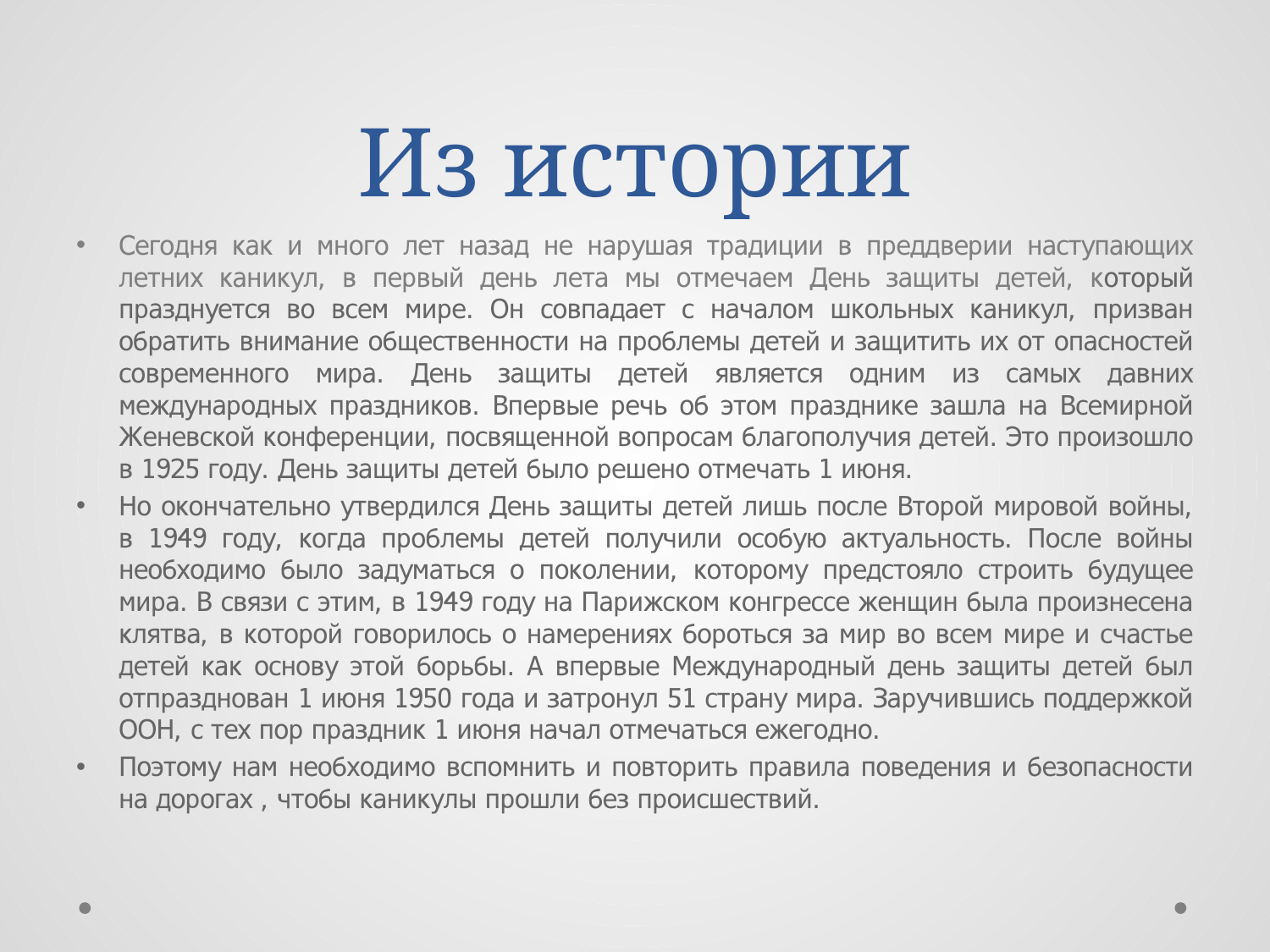

# Из истории
Сегодня как и много лет назад не нарушая традиции в преддверии наступающих летних каникул, в первый день лета мы отмечаем День защиты детей, который празднуется во всем мире. Он совпадает с началом школьных каникул, призван обратить внимание общественности на проблемы детей и защитить их от опасностей современного мира. День защиты детей является одним из самых давних международных праздников. Впервые речь об этом празднике зашла на Всемирной Женевской конференции, посвященной вопросам благополучия детей. Это произошло в 1925 году. День защиты детей было решено отмечать 1 июня.
Но окончательно утвердился День защиты детей лишь после Второй мировой войны, в 1949 году, когда проблемы детей получили особую актуальность. После войны необходимо было задуматься о поколении, которому предстояло строить будущее мира. В связи с этим, в 1949 году на Парижском конгрессе женщин была произнесена клятва, в которой говорилось о намерениях бороться за мир во всем мире и счастье детей как основу этой борьбы. А впервые Международный день защиты детей был отпразднован 1 июня 1950 года и затронул 51 страну мира. Заручившись поддержкой ООН, с тех пор праздник 1 июня начал отмечаться ежегодно.
Поэтому нам необходимо вспомнить и повторить правила поведения и безопасности на дорогах , чтобы каникулы прошли без происшествий.